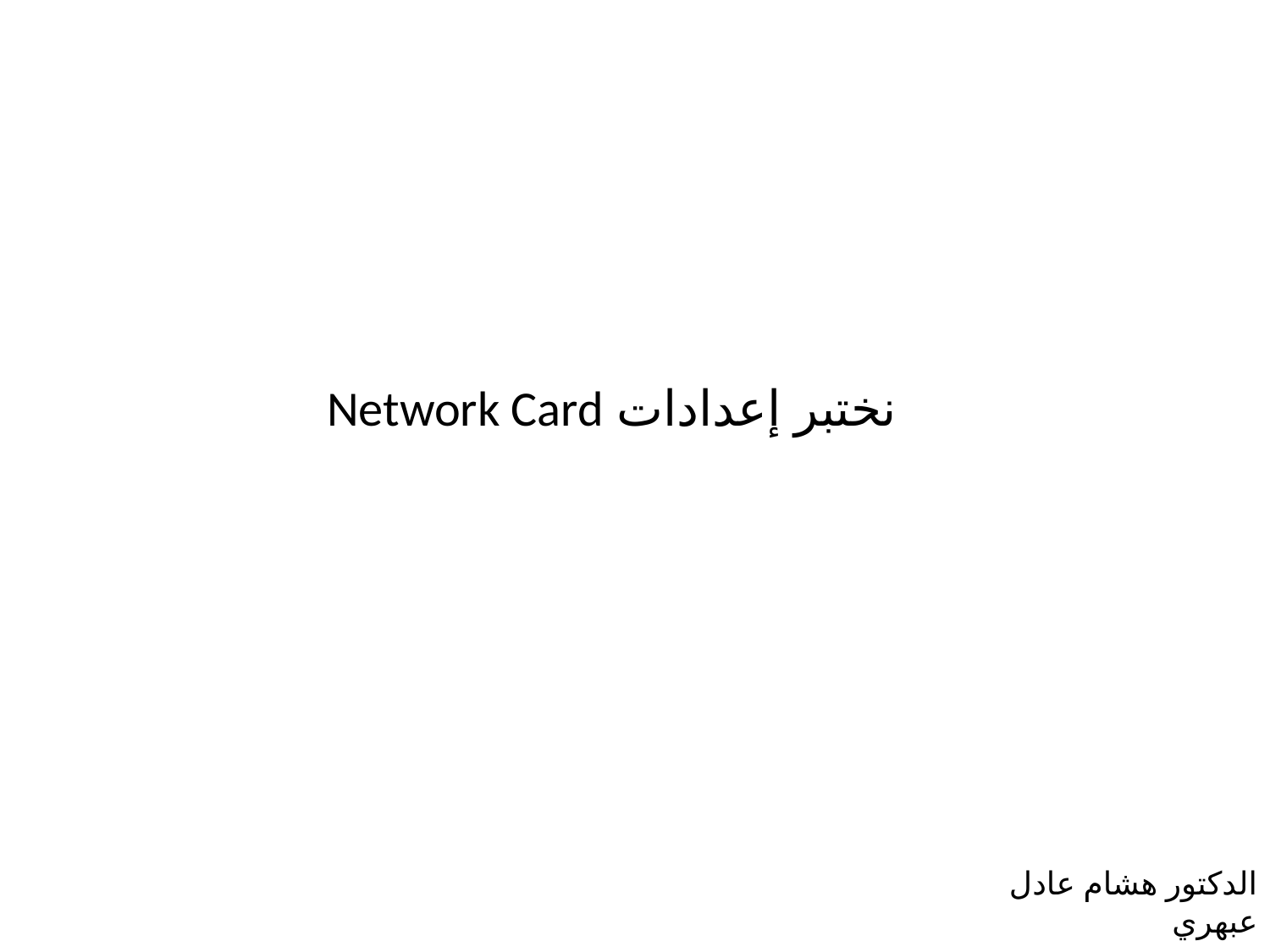

نختبر إعدادات Network Card
الدكتور هشام عادل عبهري